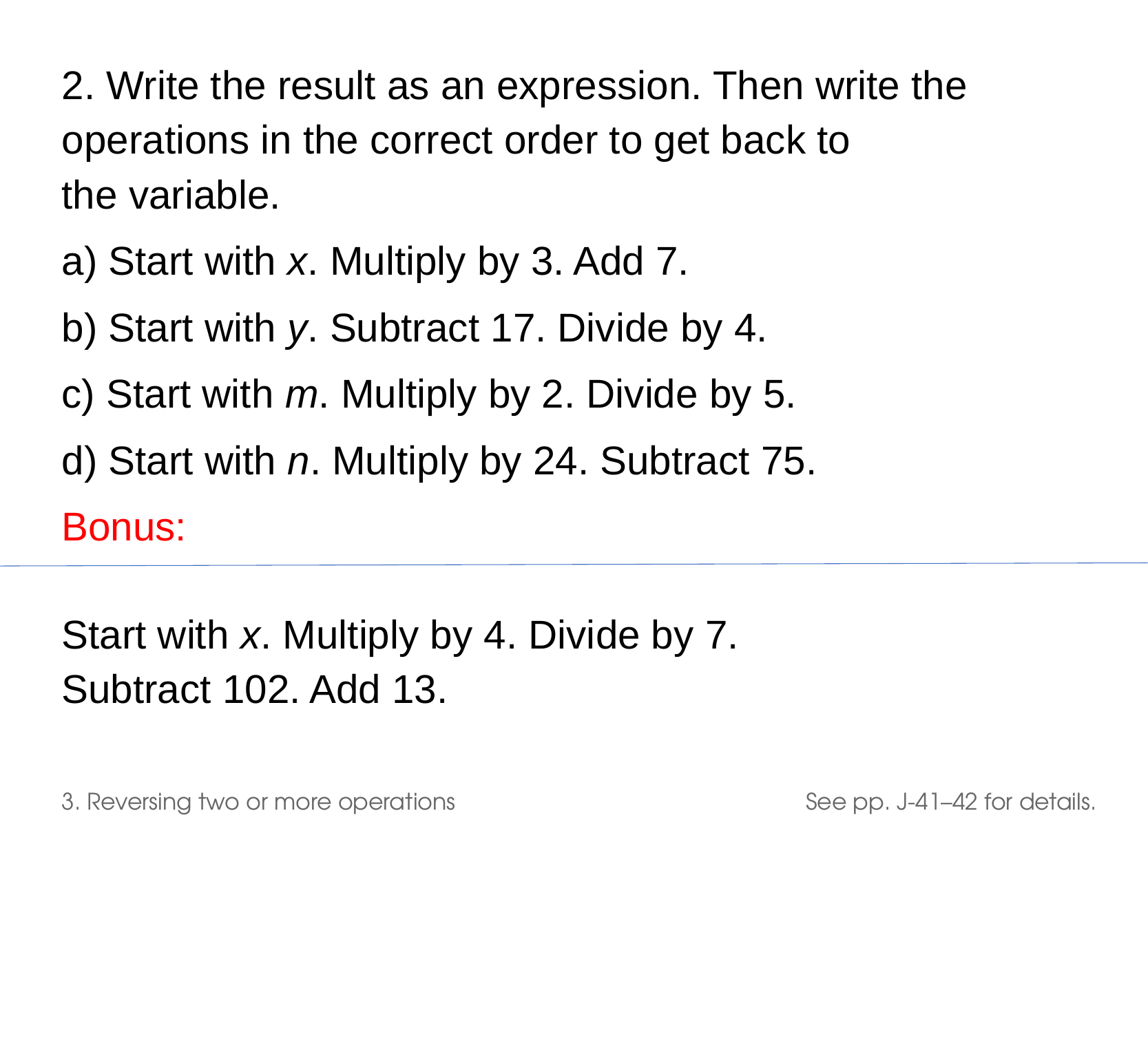

2. Write the result as an expression. Then write the operations in the correct order to get back to
the variable.
a) Start with x. Multiply by 3. Add 7.
b) Start with y. Subtract 17. Divide by 4.
c) Start with m. Multiply by 2. Divide by 5.
d) Start with n. Multiply by 24. Subtract 75.
Bonus:
Start with x. Multiply by 4. Divide by 7.
Subtract 102. Add 13.
3. Reversing two or more operations
See pp. J-41–42 for details.